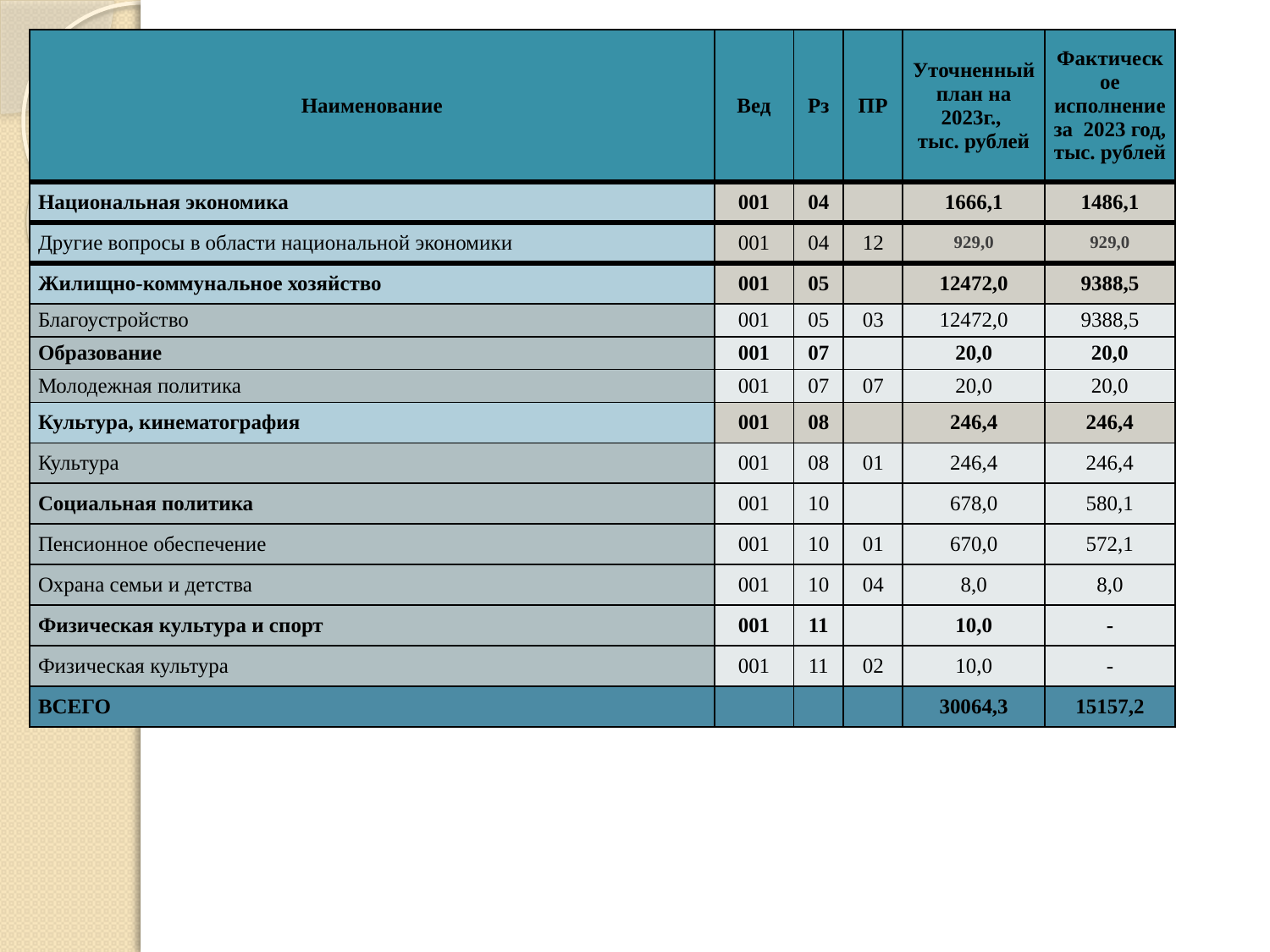

| Наименование | Вед | Рз | ПР | Уточненный план на 2023г., тыс. рублей | Фактическое исполнение за 2023 год, тыс. рублей |
| --- | --- | --- | --- | --- | --- |
| Национальная экономика | 001 | 04 |  | 1666,1 | 1486,1 |
| Другие вопросы в области национальной экономики | 001 | 04 | 12 | 929,0 | 929,0 |
| Жилищно-коммунальное хозяйство | 001 | 05 |  | 12472,0 | 9388,5 |
| Благоустройство | 001 | 05 | 03 | 12472,0 | 9388,5 |
| Образование | 001 | 07 |  | 20,0 | 20,0 |
| Молодежная политика | 001 | 07 | 07 | 20,0 | 20,0 |
| Культура, кинематография | 001 | 08 |  | 246,4 | 246,4 |
| Культура | 001 | 08 | 01 | 246,4 | 246,4 |
| Социальная политика | 001 | 10 |  | 678,0 | 580,1 |
| Пенсионное обеспечение | 001 | 10 | 01 | 670,0 | 572,1 |
| Охрана семьи и детства | 001 | 10 | 04 | 8,0 | 8,0 |
| Физическая культура и спорт | 001 | 11 |  | 10,0 | - |
| Физическая культура | 001 | 11 | 02 | 10,0 | - |
| ВСЕГО |  |  |  | 30064,3 | 15157,2 |